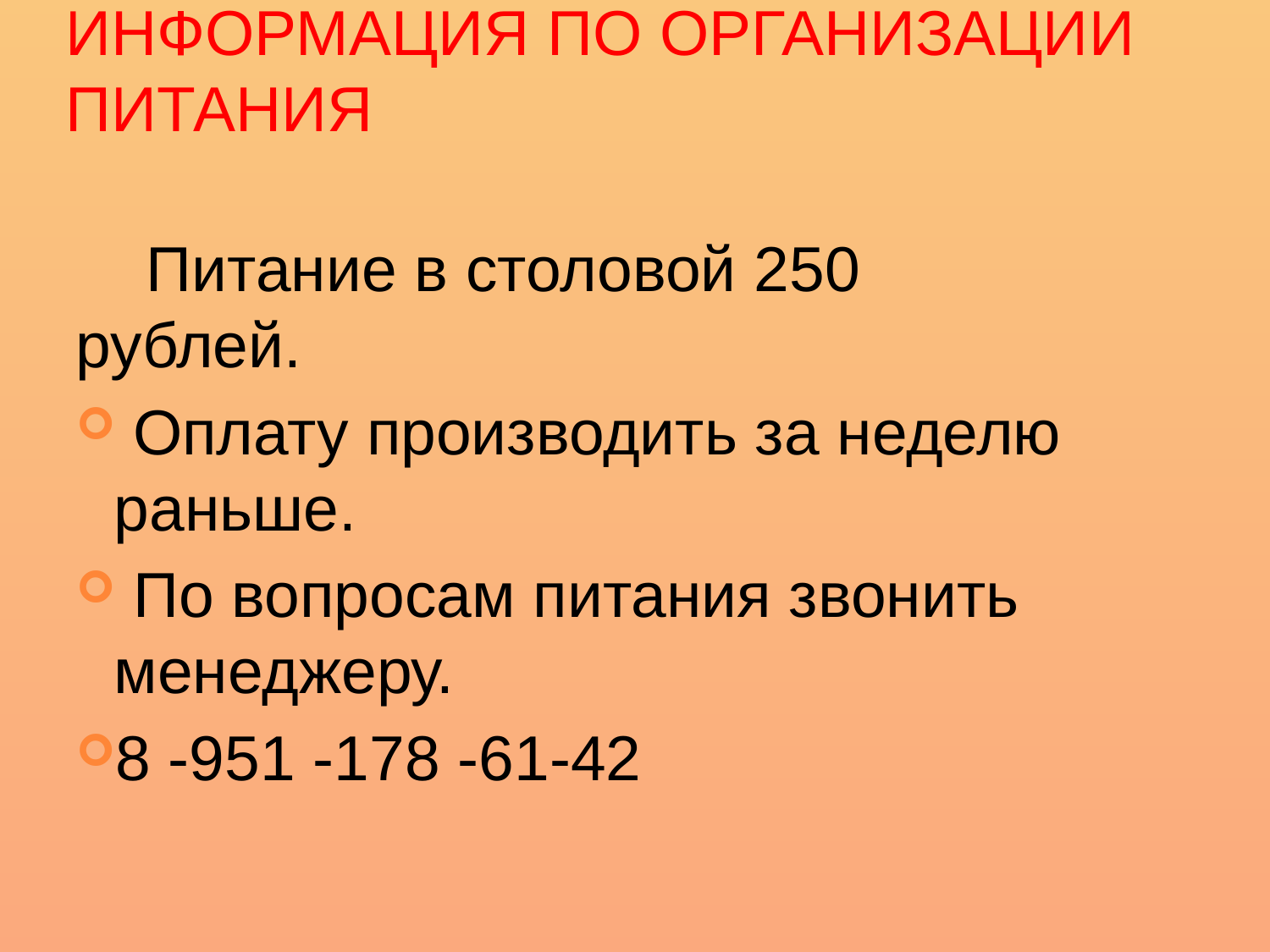

# Информация по организации питания
    Питание в столовой 250 рублей.
 Оплату производить за неделю раньше.
 По вопросам питания звонить менеджеру.
8 -951 -178 -61-42